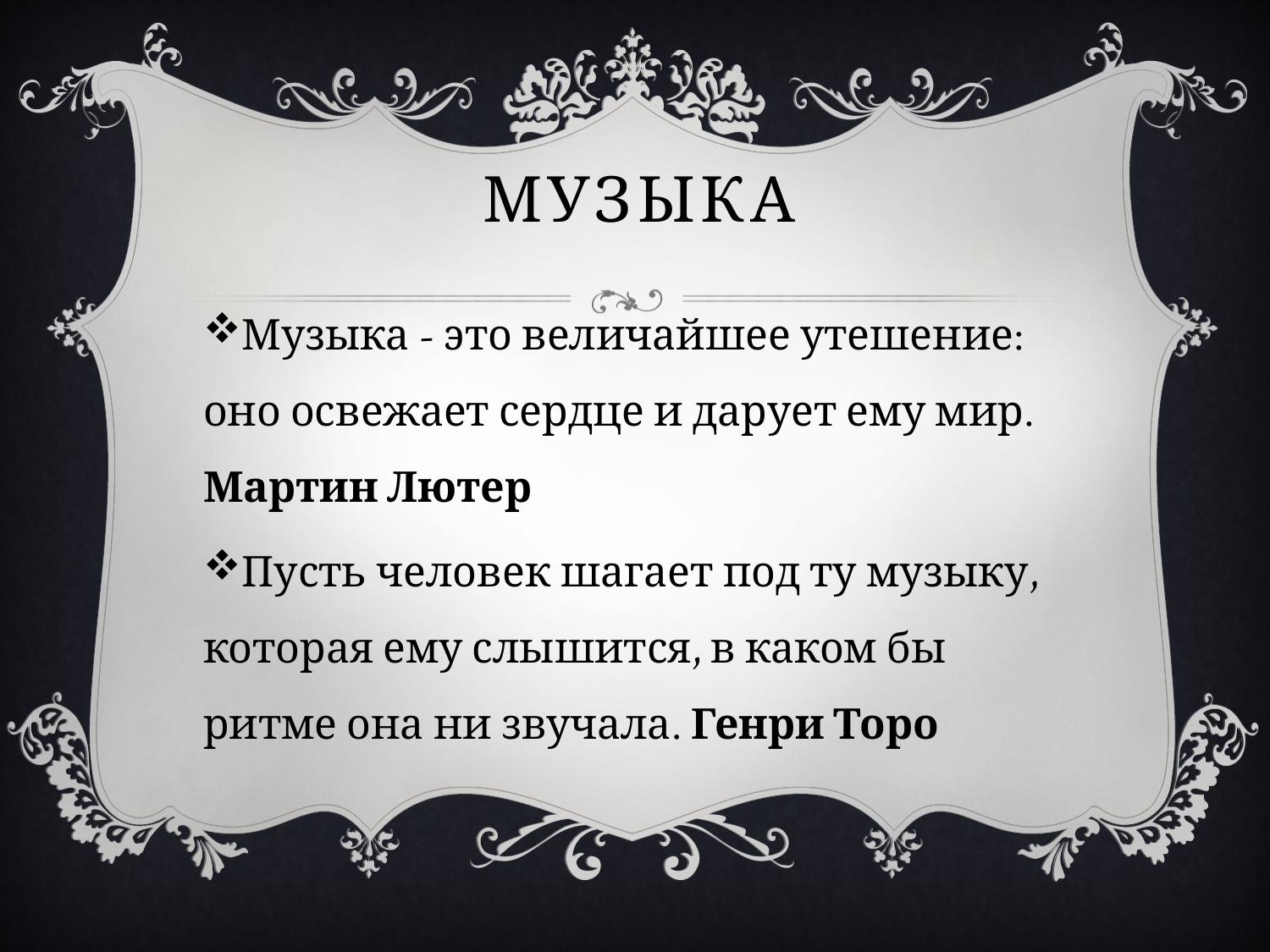

# музыка
Музыка - это величайшее утешение: оно освежает сердце и дарует ему мир. Мартин Лютер
Пусть человек шагает под ту музыку, которая ему слышится, в каком бы ритме она ни звучала. Генри Торо